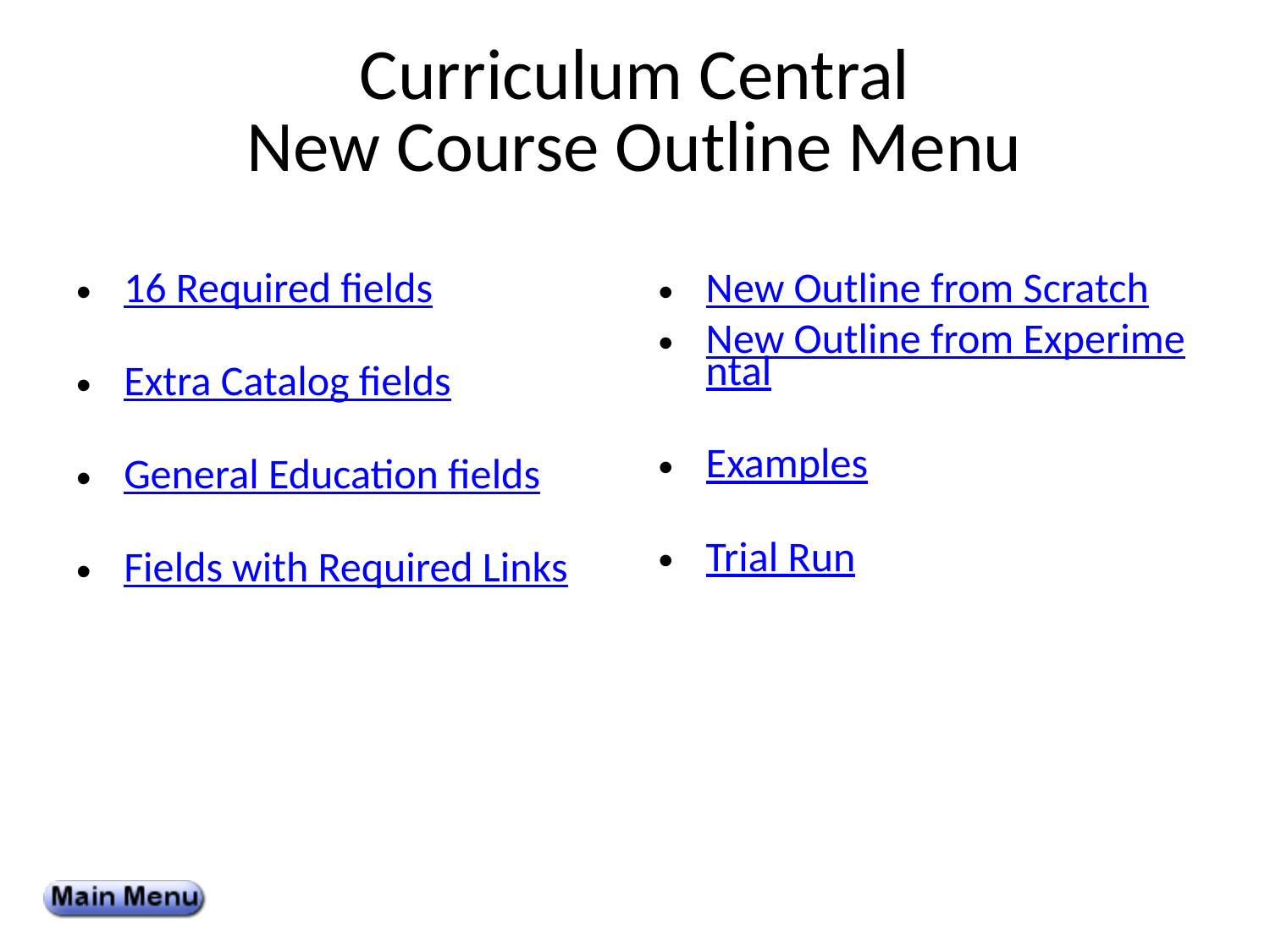

# Curriculum Central New Course Outline Menu
16 Required fields
Extra Catalog fields
General Education fields
Fields with Required Links
New Outline from Scratch
New Outline from Experimental
Examples
Trial Run